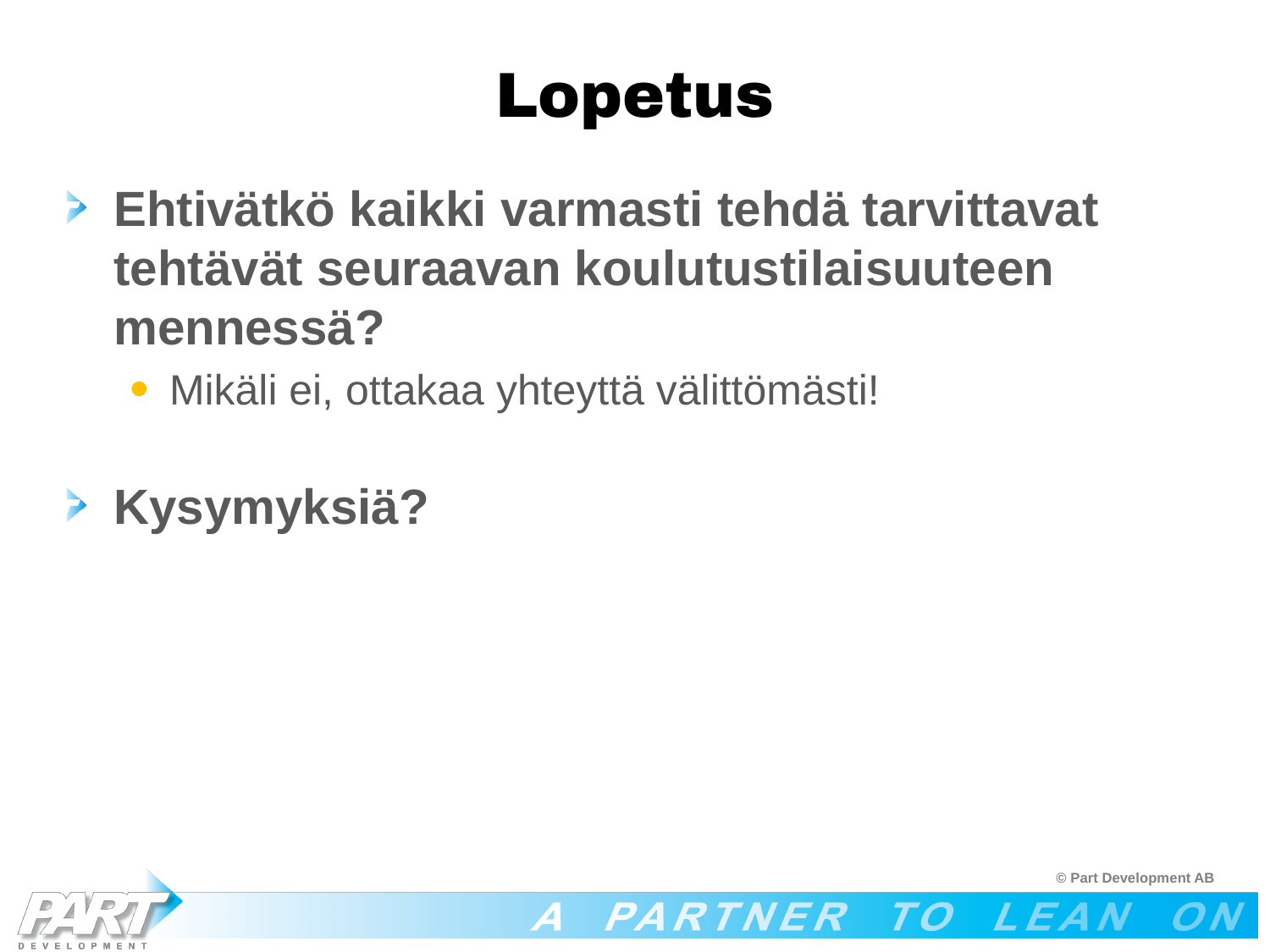

# Lopetus
Ehtivätkö kaikki varmasti tehdä tarvittavat tehtävät seuraavan koulutustilaisuuteen mennessä?
Mikäli ei, ottakaa yhteyttä välittömästi!
Kysymyksiä?